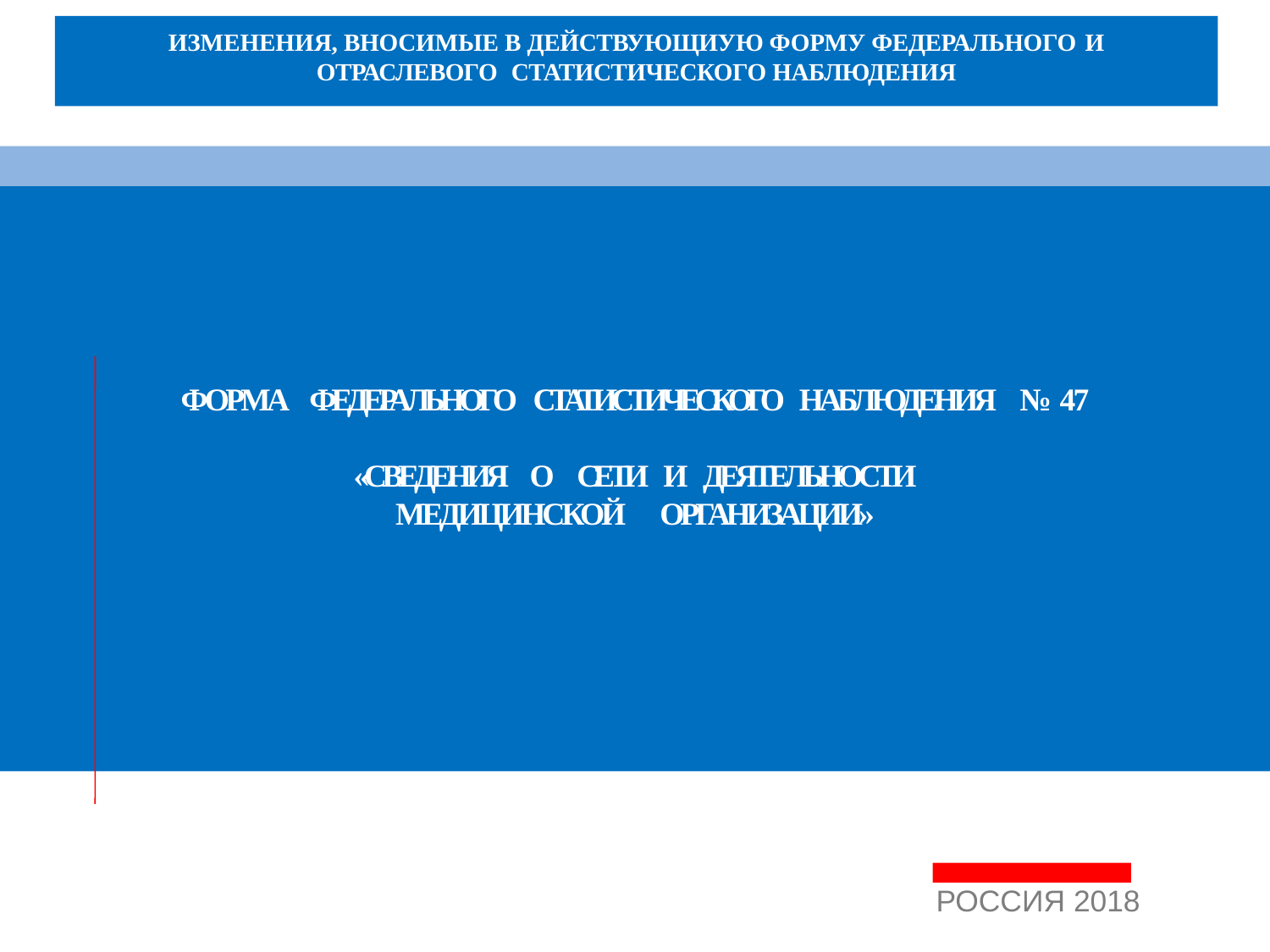

ИЗМЕНЕНИЯ, ВНОСИМЫЕ В ДЕЙСТВУЮЩИУЮ ФОРМУ ФЕДЕРАЛЬНОГО И
ОТРАСЛЕВОГО  СТАТИСТИЧЕСКОГО НАБЛЮДЕНИЯ

ФОРМА   ФЕДЕРАЛЬНОГО      СТАТИСТИЧЕСКОГО       НАБЛЮДЕНИЯ       № 47

«СВЕДЕНИЯ       О      СЕТИ       И       ДЕЯТЕЛЬНОСТИ
МЕДИЦИНСКОЙ      ОРГАНИЗАЦИИ»

РОССИЯ 2018